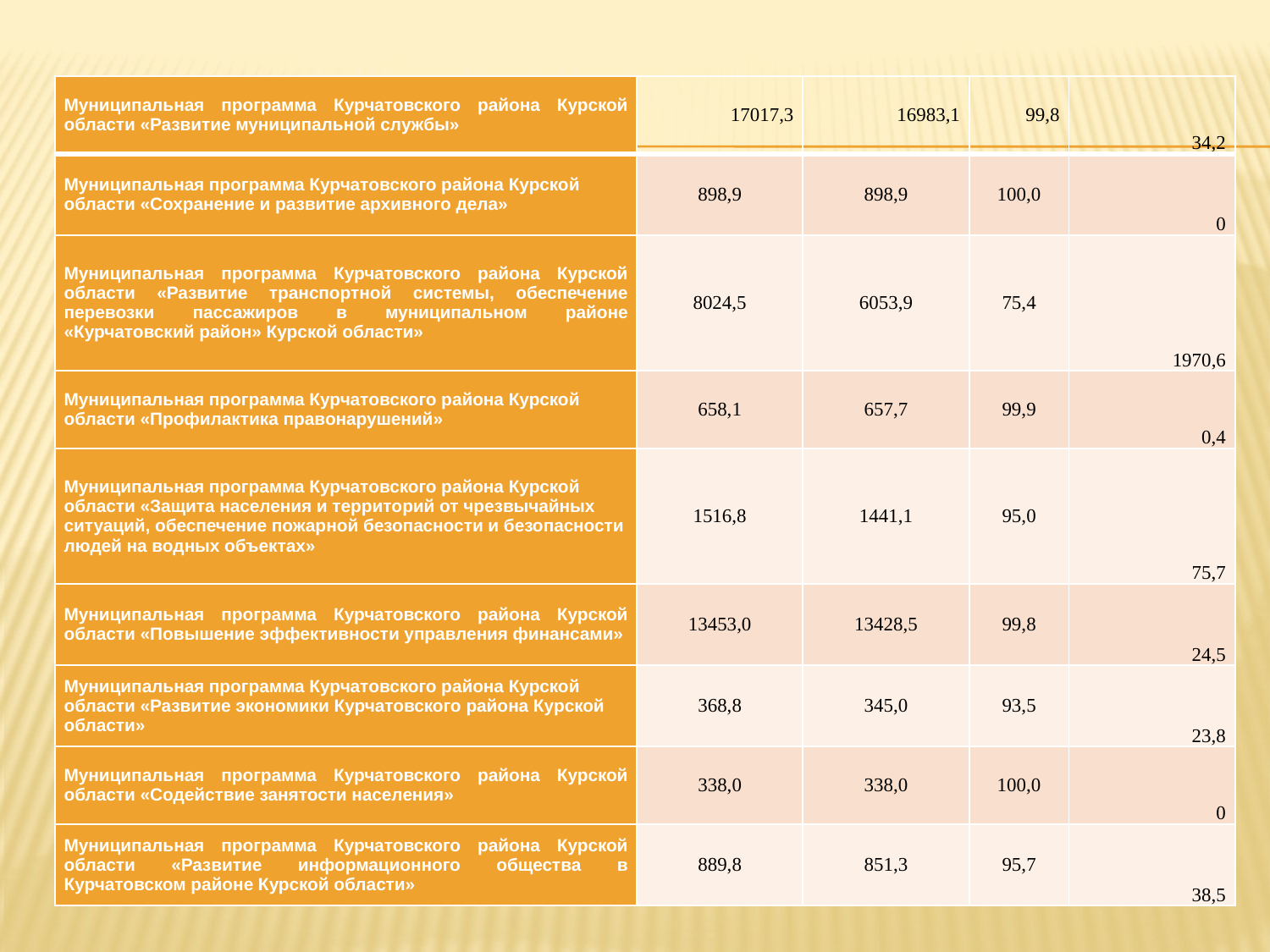

| Муниципальная программа Курчатовского района Курской области «Развитие муниципальной службы» | 17017,3 | 16983,1 | 99,8 | 34,2 |
| --- | --- | --- | --- | --- |
| Муниципальная программа Курчатовского района Курской области «Сохранение и развитие архивного дела» | 898,9 | 898,9 | 100,0 | 0 |
| Муниципальная программа Курчатовского района Курской области «Развитие транспортной системы, обеспечение перевозки пассажиров в муниципальном районе «Курчатовский район» Курской области» | 8024,5 | 6053,9 | 75,4 | 1970,6 |
| Муниципальная программа Курчатовского района Курской области «Профилактика правонарушений» | 658,1 | 657,7 | 99,9 | 0,4 |
| Муниципальная программа Курчатовского района Курской области «Защита населения и территорий от чрезвычайных ситуаций, обеспечение пожарной безопасности и безопасности людей на водных объектах» | 1516,8 | 1441,1 | 95,0 | 75,7 |
| Муниципальная программа Курчатовского района Курской области «Повышение эффективности управления финансами» | 13453,0 | 13428,5 | 99,8 | 24,5 |
| Муниципальная программа Курчатовского района Курской области «Развитие экономики Курчатовского района Курской области» | 368,8 | 345,0 | 93,5 | 23,8 |
| Муниципальная программа Курчатовского района Курской области «Содействие занятости населения» | 338,0 | 338,0 | 100,0 | 0 |
| Муниципальная программа Курчатовского района Курской области «Развитие информационного общества в Курчатовском районе Курской области» | 889,8 | 851,3 | 95,7 | 38,5 |